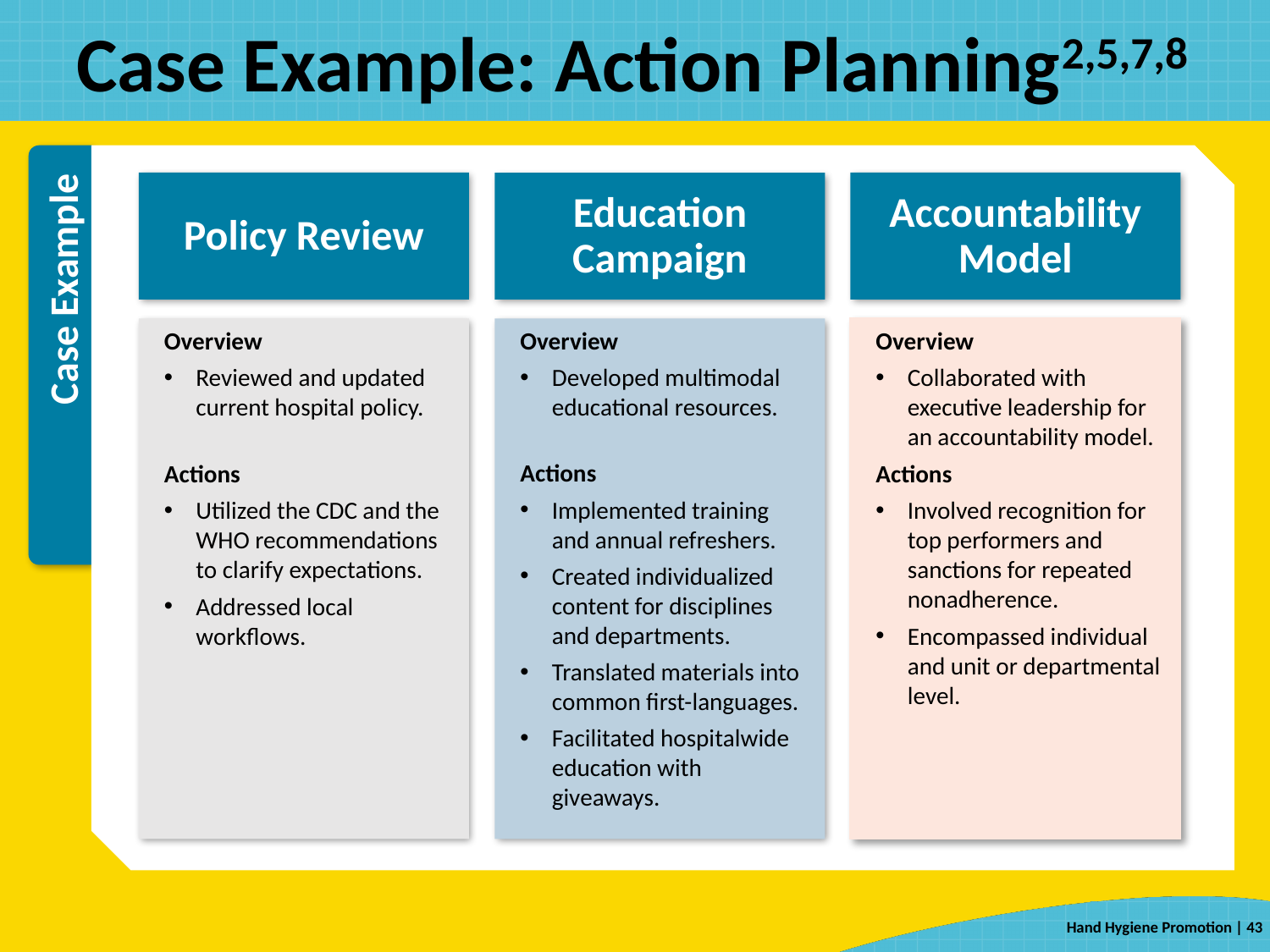

# Case Example: Action Planning2,5,7,8
Accountability Model
Policy Review
Education Campaign
Overview
Reviewed and updated current hospital policy.
Actions
Utilized the CDC and the WHO recommendations to clarify expectations.
Addressed local workflows.
Overview
Developed multimodal educational resources.
Actions
Implemented training and annual refreshers.
Created individualized content for disciplines and departments.
Translated materials into common first-languages.
Facilitated hospitalwide education with giveaways.

Overview
Collaborated with executive leadership for an accountability model.
Actions
Involved recognition for top performers and sanctions for repeated nonadherence.
Encompassed individual and unit or departmental level.
 | 43